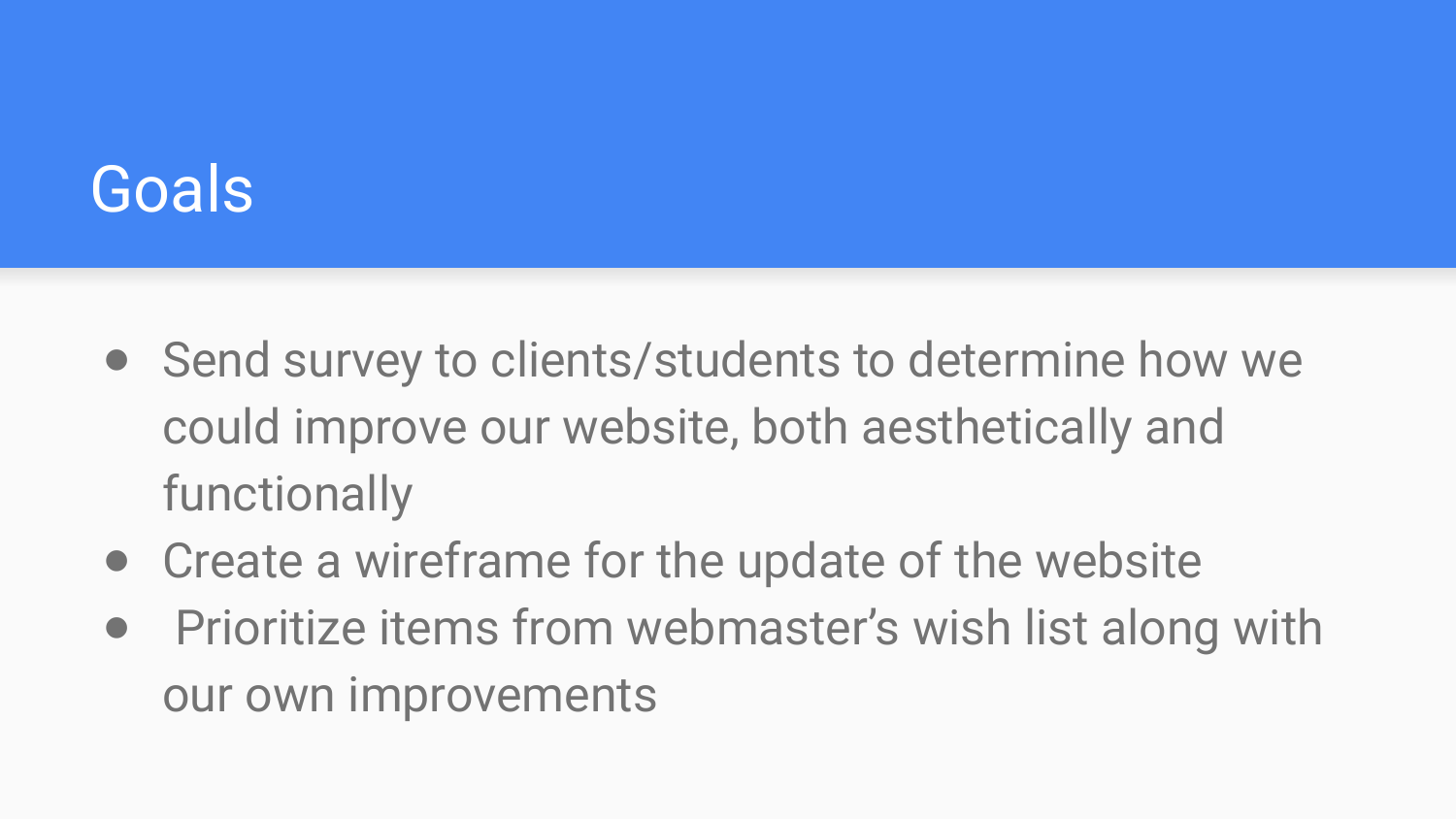

# Goals
Send survey to clients/students to determine how we could improve our website, both aesthetically and functionally
Create a wireframe for the update of the website
 Prioritize items from webmaster’s wish list along with our own improvements